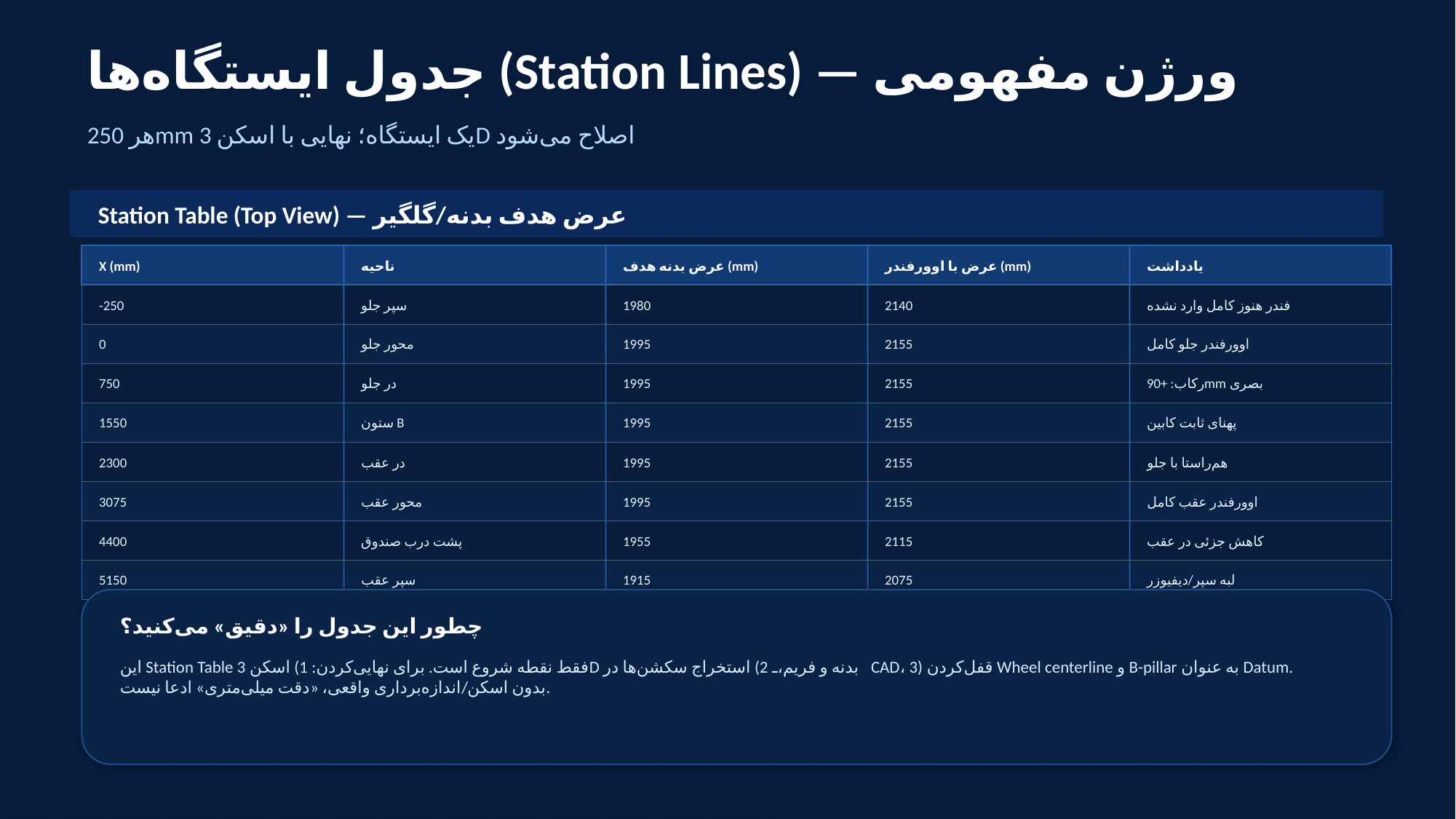

جدول ایستگاه‌ها (Station Lines) — ورژن مفهومی

هر 250mm یک ایستگاه؛ نهایی با اسکن 3D اصلاح می‌شود

Station Table (Top View) — عرض هدف بدنه/گلگیر

X (mm)
ناحیه
عرض بدنه هدف (mm)
عرض با اوورفندر (mm)
یادداشت

-250
سپر جلو
1980
2140
فندر هنوز کامل وارد نشده

0
محور جلو
1995
2155
اوورفندر جلو کامل

750
در جلو
1995
2155
رکاب: +90mm بصری

1550
ستون B
1995
2155
پهنای ثابت کابین

2300
در عقب
1995
2155
هم‌راستا با جلو

3075
محور عقب
1995
2155
اوورفندر عقب کامل

4400
پشت درب صندوق
1955
2115
کاهش جزئی در عقب

5150
سپر عقب
1915
2075
لبه سپر/دیفیوزر

چطور این جدول را «دقیق» می‌کنید؟
این Station Table فقط نقطه شروع است. برای نهایی‌کردن: 1) اسکن 3D بدنه و فریم، 2) استخراج سکشن‌ها در CAD، 3) قفل‌کردن Wheel centerline و B-pillar به عنوان Datum.
بدون اسکن/اندازه‌برداری واقعی، «دقت میلی‌متری» ادعا نیست.